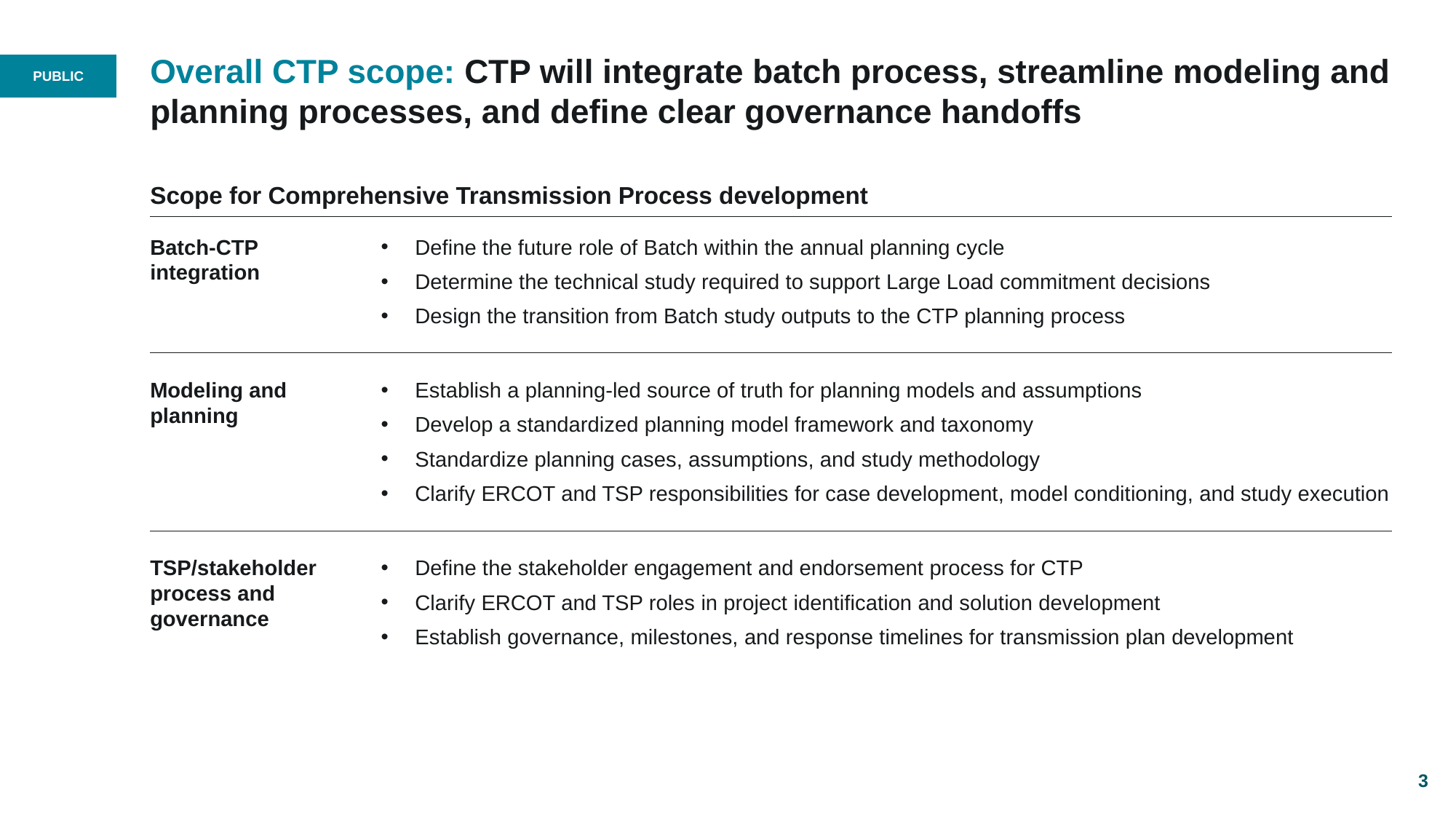

# Overall CTP scope: CTP will integrate batch process, streamline modeling and planning processes, and define clear governance handoffs
Scope for Comprehensive Transmission Process development
Batch-CTP integration
Define the future role of Batch within the annual planning cycle
Determine the technical study required to support Large Load commitment decisions
Design the transition from Batch study outputs to the CTP planning process
Modeling and planning
Establish a planning-led source of truth for planning models and assumptions
Develop a standardized planning model framework and taxonomy
Standardize planning cases, assumptions, and study methodology
Clarify ERCOT and TSP responsibilities for case development, model conditioning, and study execution
TSP/stakeholder process and governance
Define the stakeholder engagement and endorsement process for CTP
Clarify ERCOT and TSP roles in project identification and solution development
Establish governance, milestones, and response timelines for transmission plan development